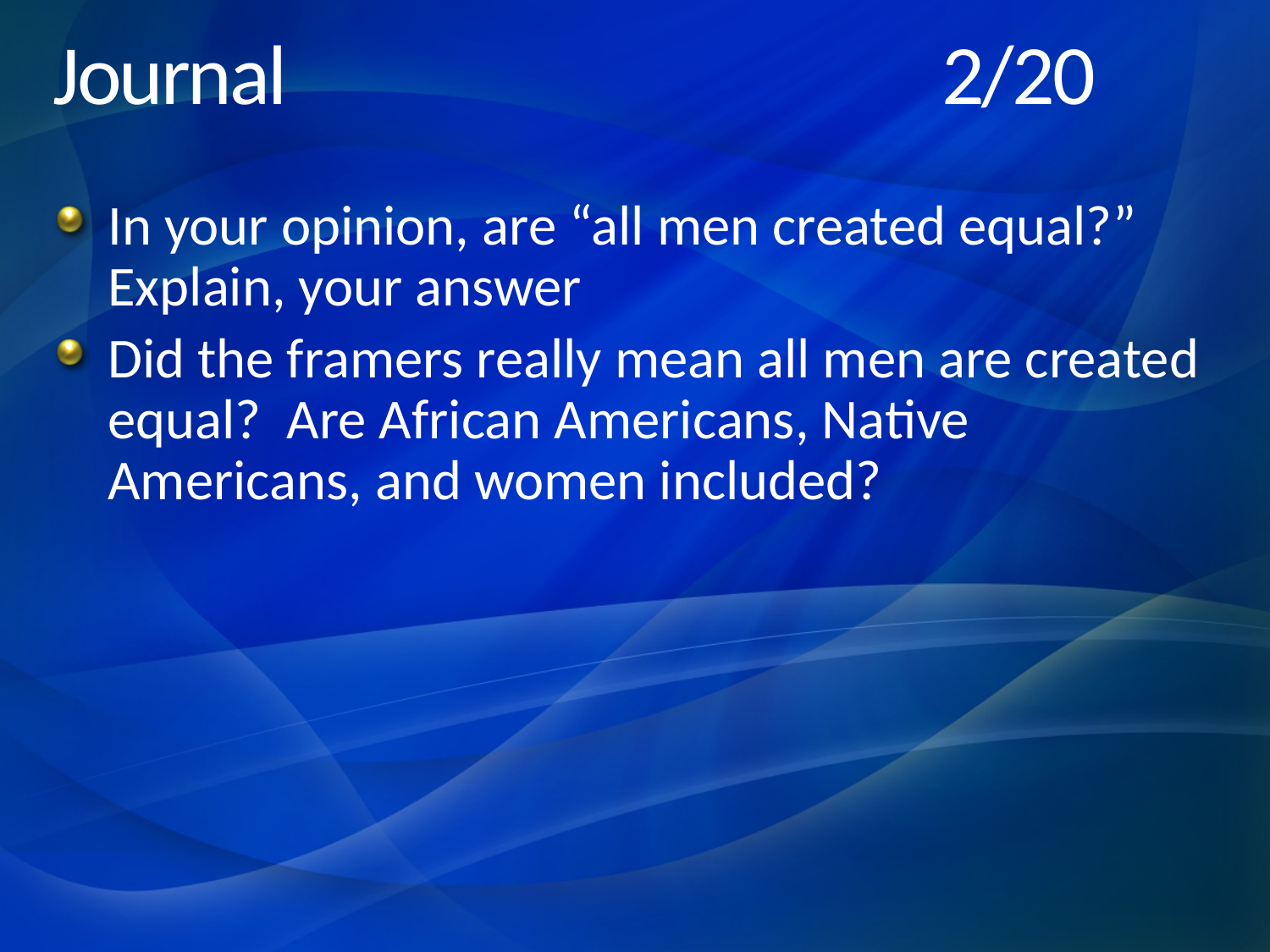

# Journal						2/20
In your opinion, are “all men created equal?”  Explain, your answer
Did the framers really mean all men are created equal?  Are African Americans, Native Americans, and women included?